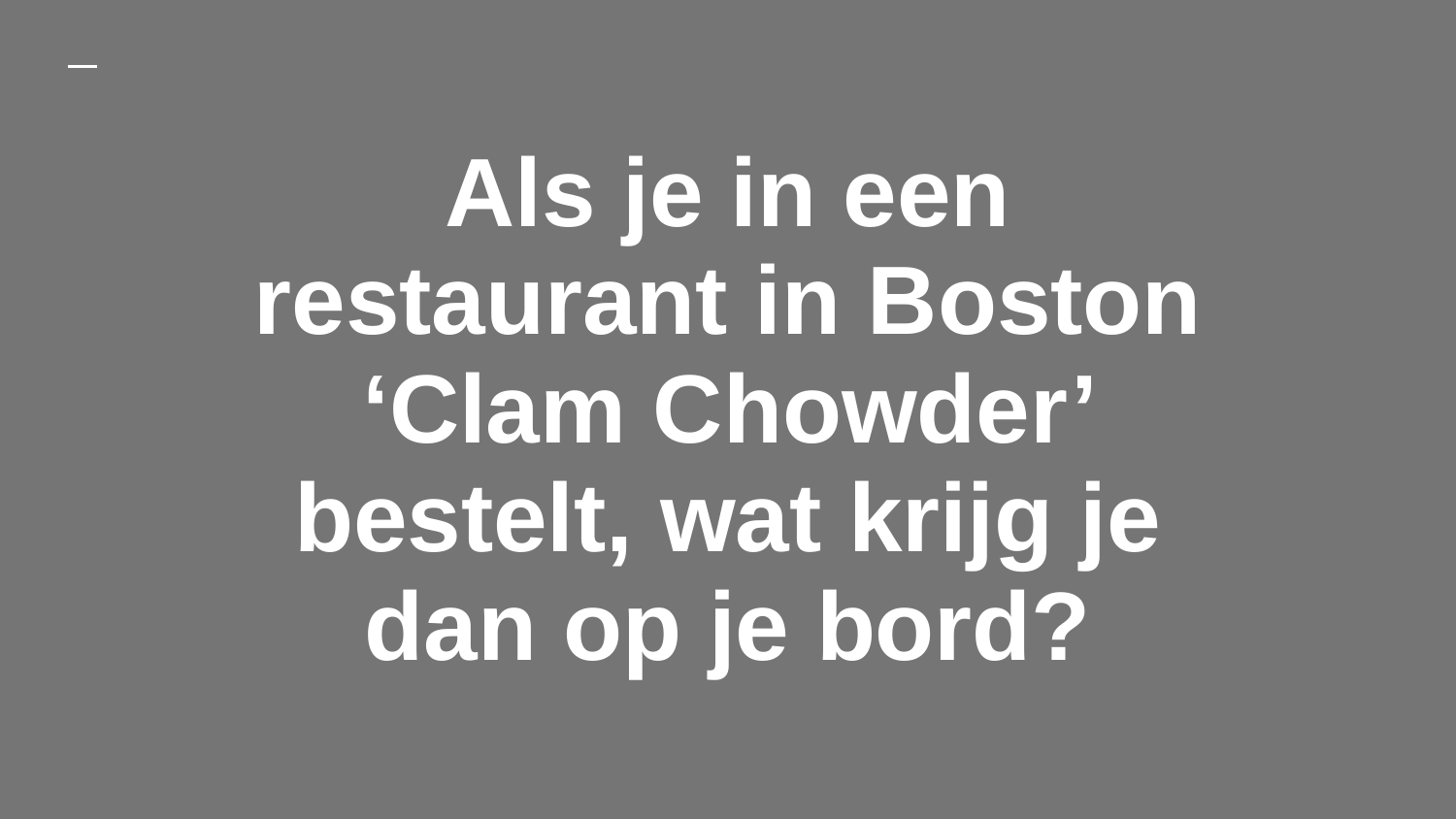

# Als je in een restaurant in Boston ‘Clam Chowder’ bestelt, wat krijg je dan op je bord?